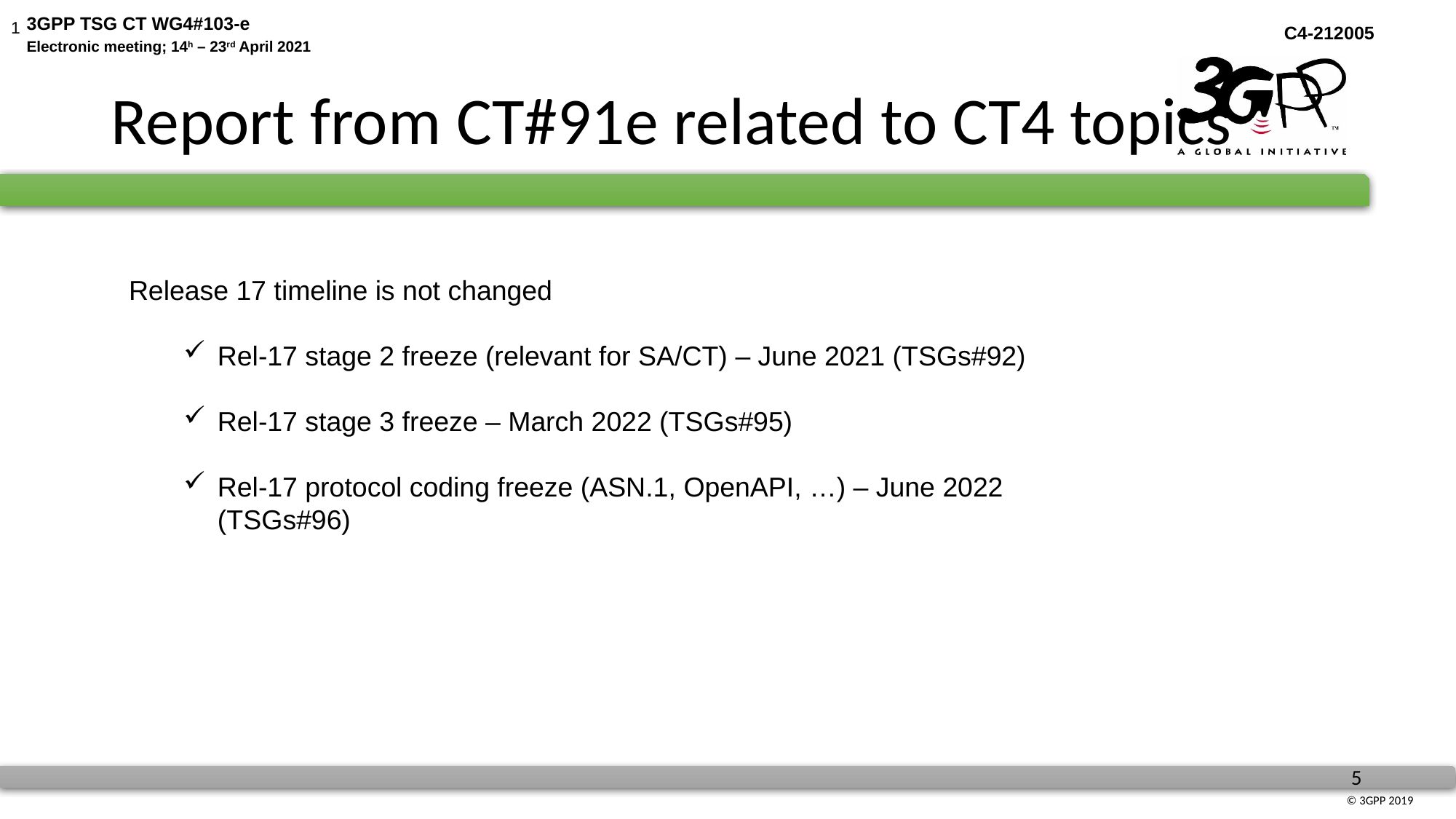

1
# Report from CT#91e related to CT4 topics
Release 17 timeline is not changed
Rel-17 stage 2 freeze (relevant for SA/CT) – June 2021 (TSGs#92)
Rel-17 stage 3 freeze – March 2022 (TSGs#95)
Rel-17 protocol coding freeze (ASN.1, OpenAPI, …) – June 2022 (TSGs#96)